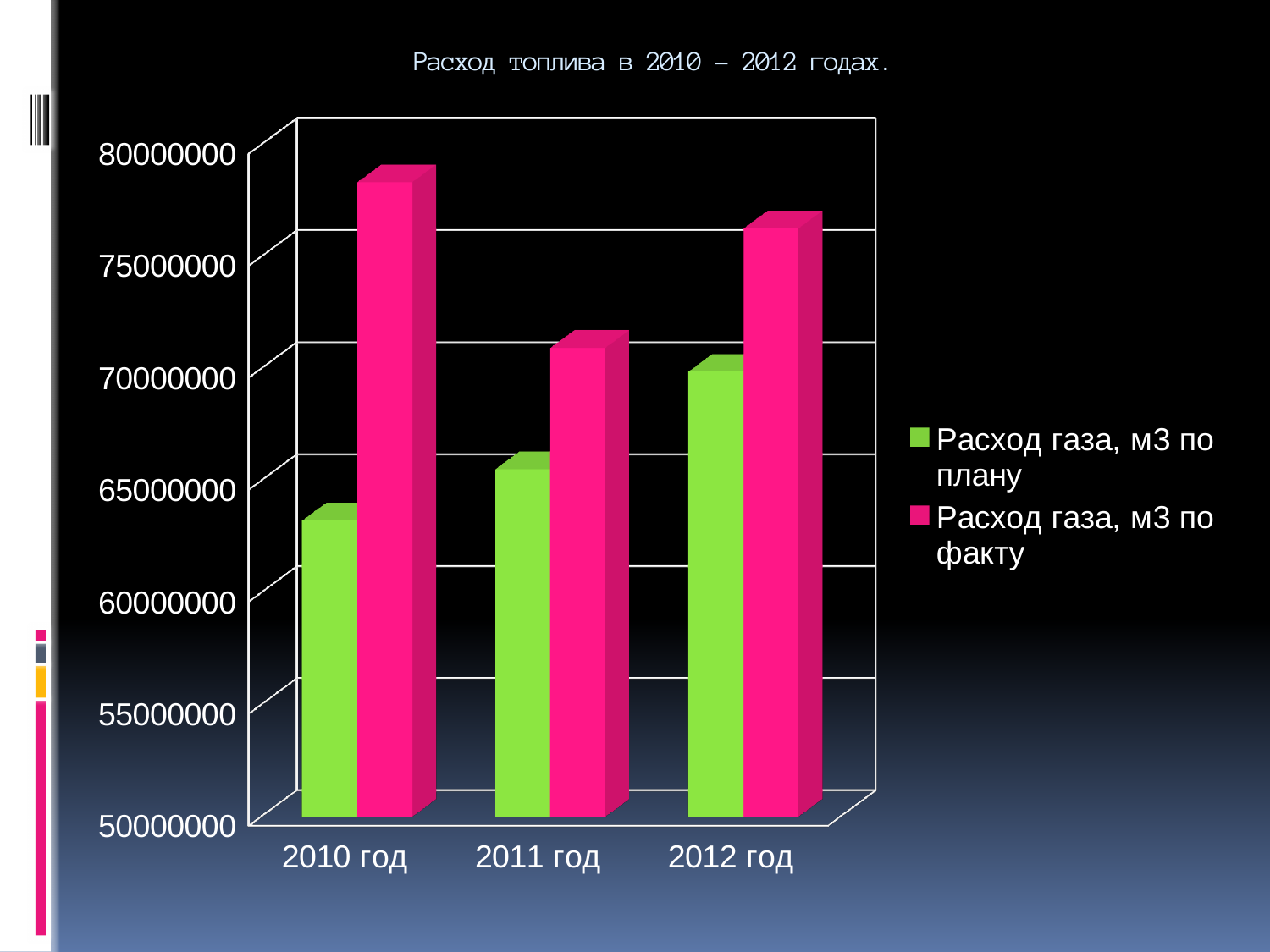

# Расход топлива в 2010 – 2012 годах.

[unsupported chart]